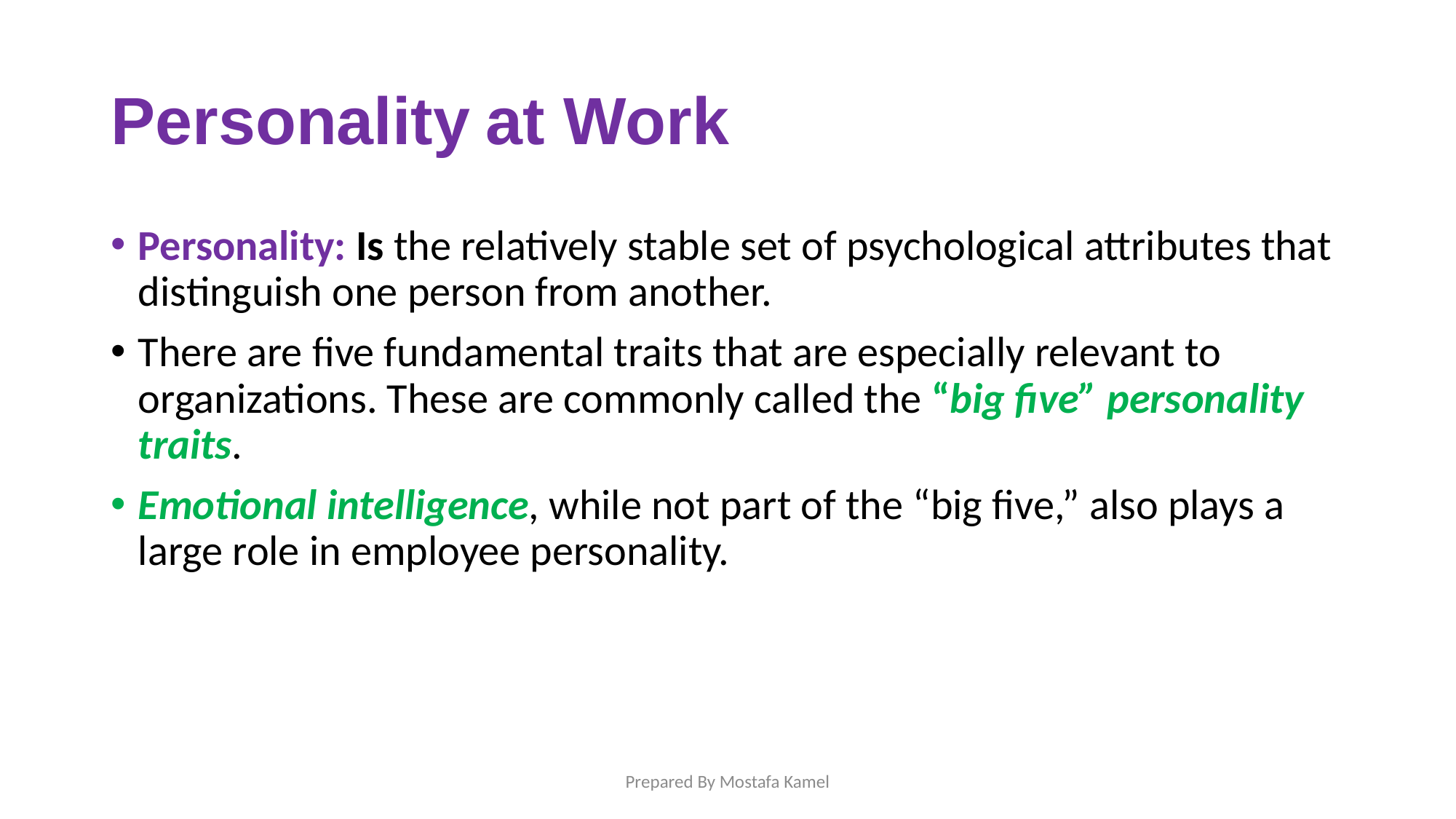

# Personality at Work
Personality: Is the relatively stable set of psychological attributes that distinguish one person from another.
There are five fundamental traits that are especially relevant to organizations. These are commonly called the “big five” personality traits.
Emotional intelligence, while not part of the “big five,” also plays a large role in employee personality.
Prepared By Mostafa Kamel